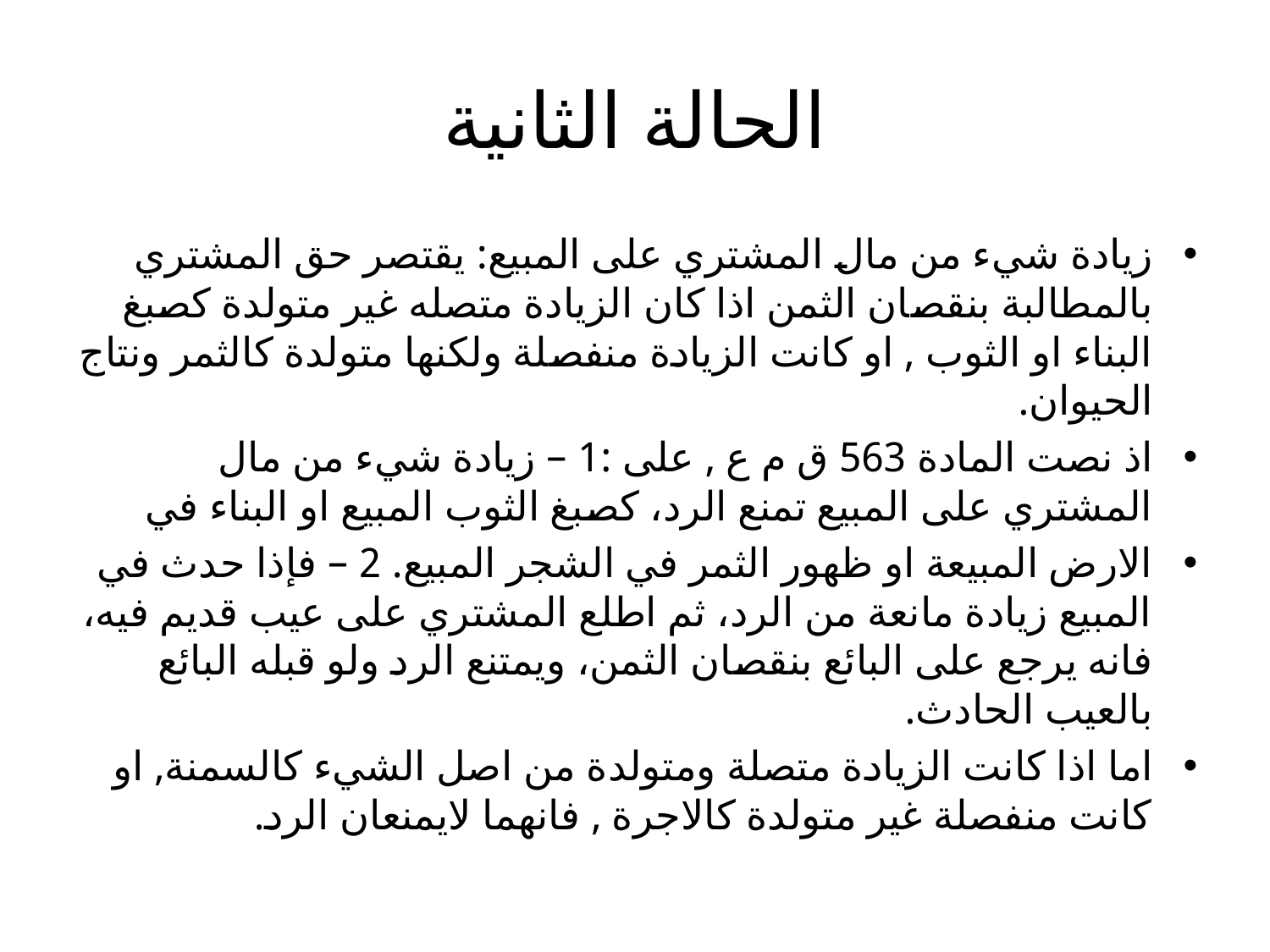

# الحالة الثانية
زيادة شيء من مال المشتري على المبيع: يقتصر حق المشتري بالمطالبة بنقصان الثمن اذا كان الزيادة متصله غير متولدة كصبغ البناء او الثوب , او كانت الزيادة منفصلة ولكنها متولدة كالثمر ونتاج الحيوان.
اذ نصت المادة 563 ق م ع , على :1 – زيادة شيء من مال المشتري على المبیع تمنع الرد، كصبغ الثوب المبیع او البناء في
الارض المبیعة او ظھور الثمر في الشجر المبیع. 2 – فإذا حدث في المبیع زيادة مانعة من الرد، ثم اطلع المشتري على عیب قديم فیه، فانه يرجع على البائع بنقصان الثمن، ويمتنع الرد ولو قبله البائع بالعیب الحادث.
اما اذا كانت الزيادة متصلة ومتولدة من اصل الشيء كالسمنة, او كانت منفصلة غير متولدة كالاجرة , فانهما لايمنعان الرد.